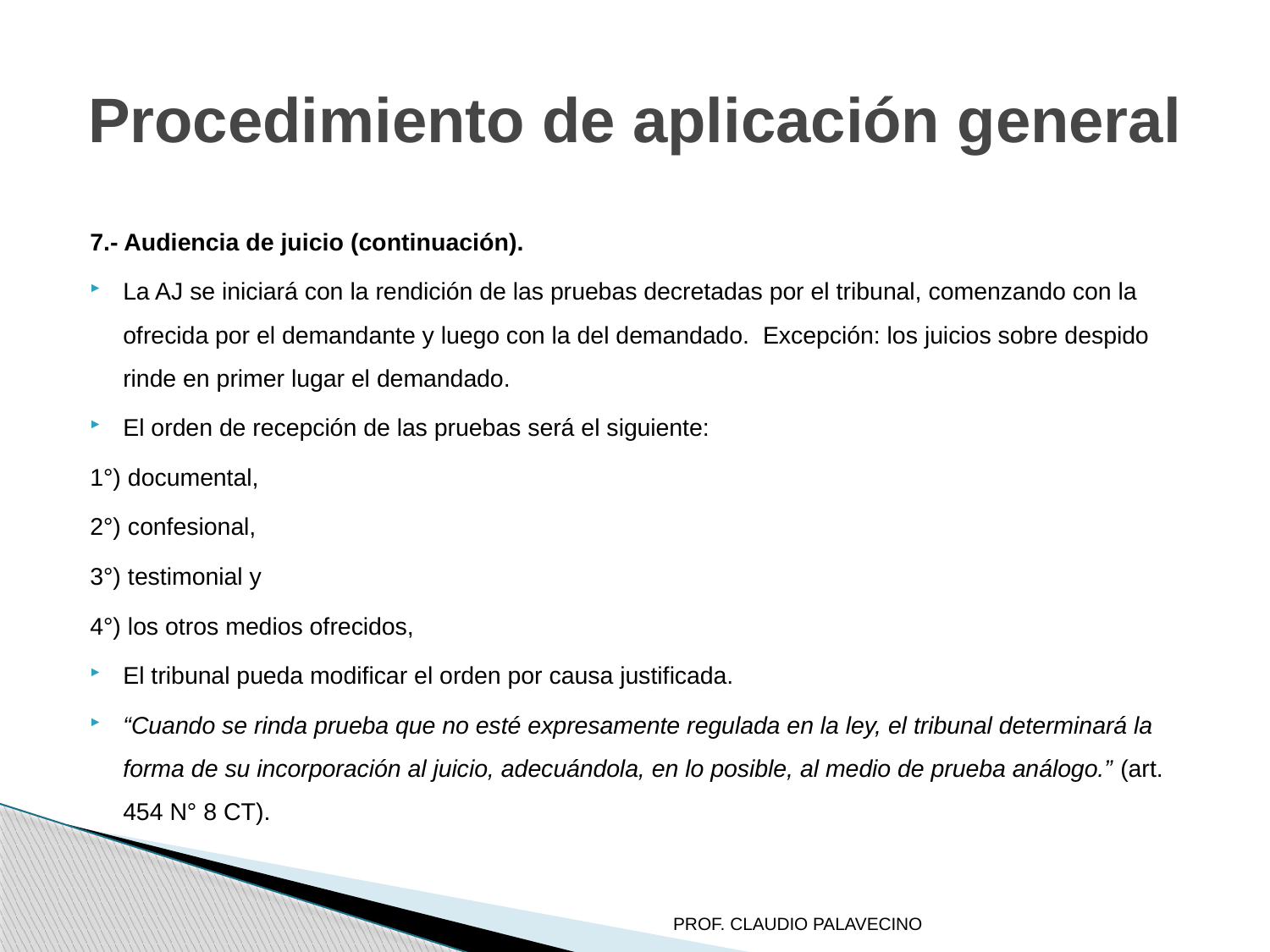

# Procedimiento de aplicación general
7.- Audiencia de juicio (continuación).
La AJ se iniciará con la rendición de las pruebas decretadas por el tribunal, comenzando con la ofrecida por el demandante y luego con la del demandado.  Excepción: los juicios sobre despido rinde en primer lugar el demandado.
El orden de recepción de las pruebas será el siguiente:
1°) documental,
2°) confesional,
3°) testimonial y
4°) los otros medios ofrecidos,
El tribunal pueda modificar el orden por causa justificada.
“Cuando se rinda prueba que no esté expresamente regulada en la ley, el tribunal determinará la forma de su incorporación al juicio, adecuándola, en lo posible, al medio de prueba análogo.” (art. 454 N° 8 CT).

PROF. CLAUDIO PALAVECINO